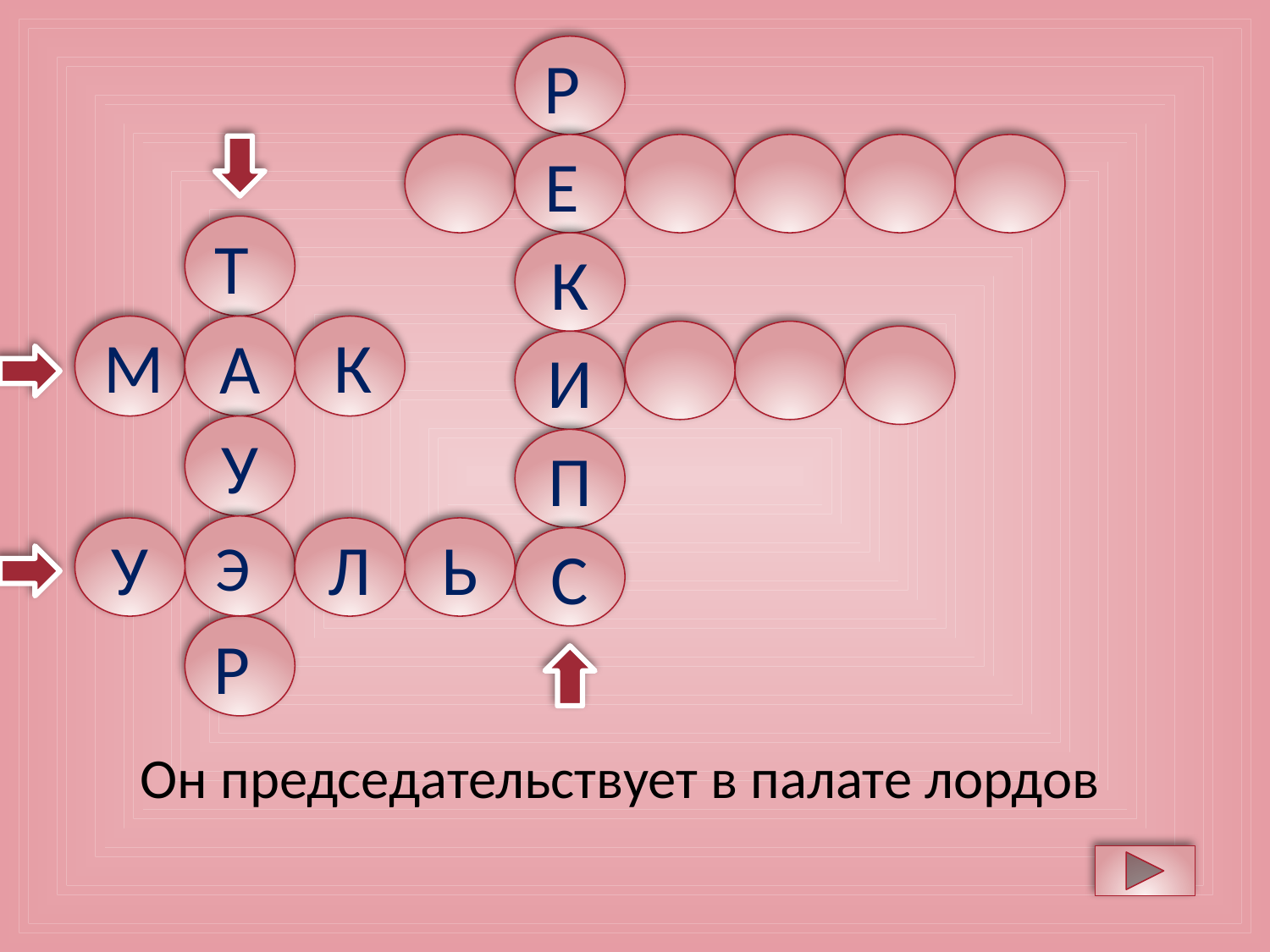

Р

Е

Т
К

 М
А

 К

И

У
П
Э
У
Л
Ь
С

Р

Он председательствует в палате лордов